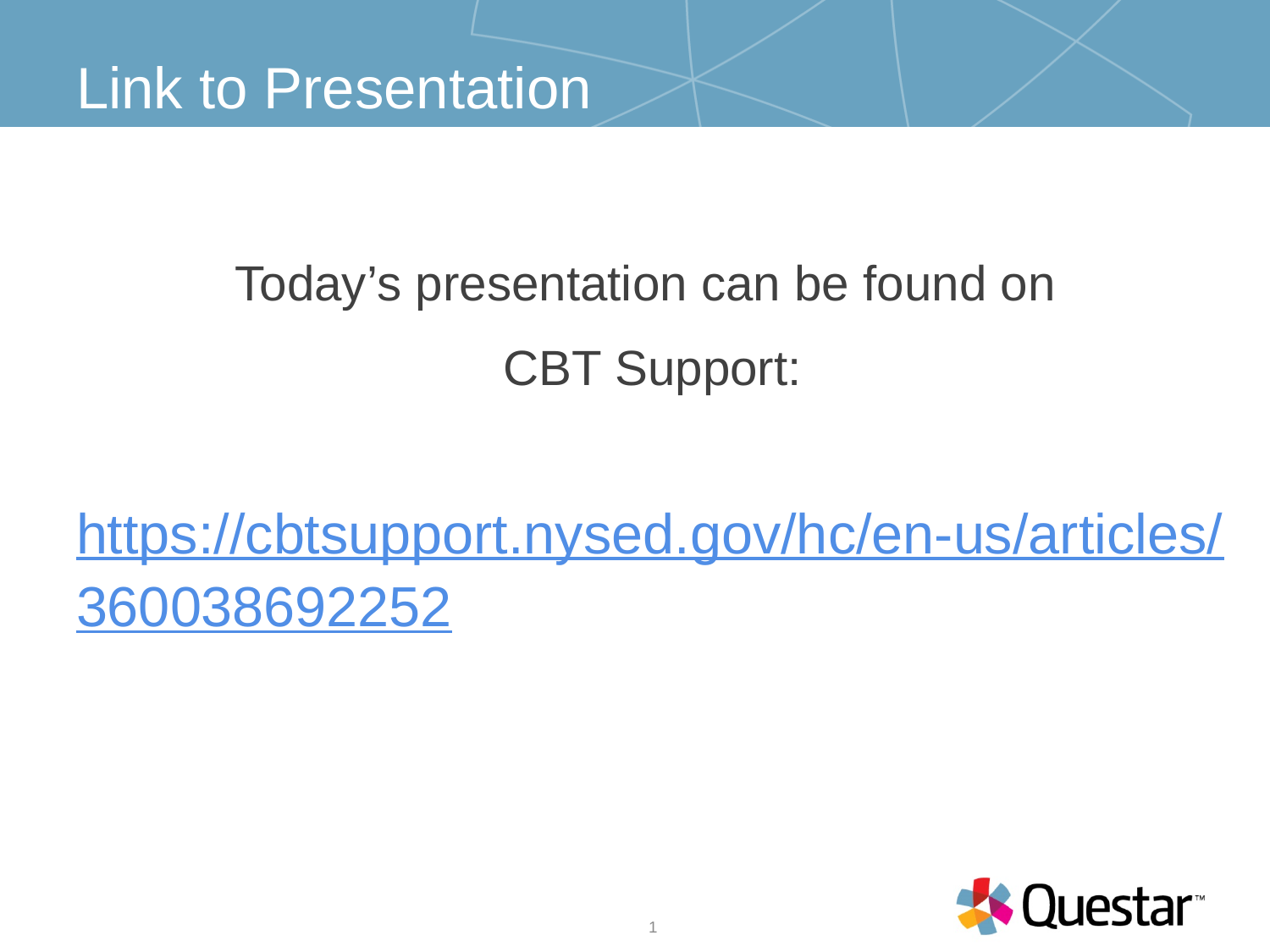

# Link to Presentation

Today’s presentation can be found on
CBT Support:

https://cbtsupport.nysed.gov/hc/en-us/articles/360038692252

1